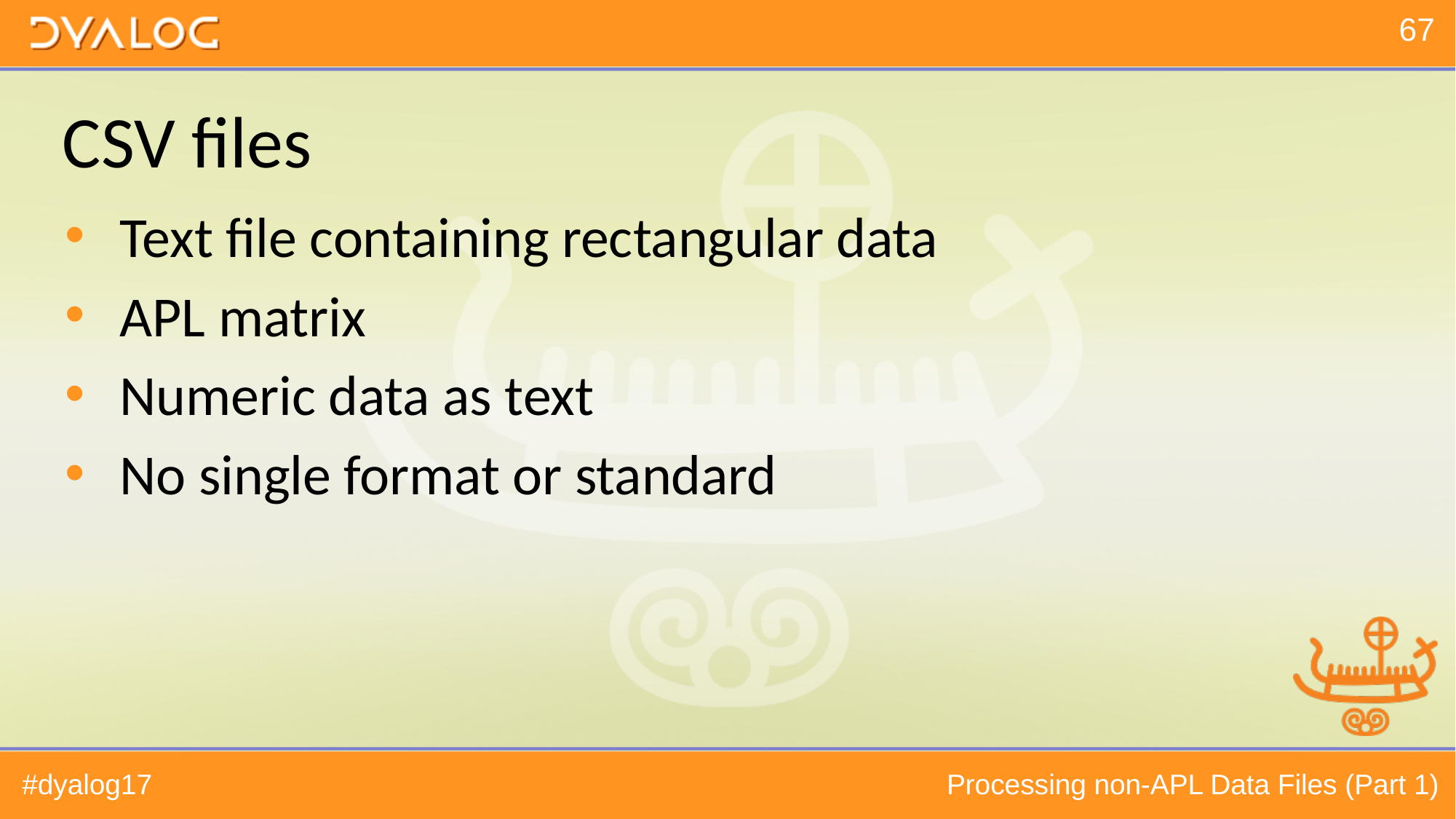

# CSV files

Text file containing rectangular data
APL matrix
Numeric data as text
No single format or standard